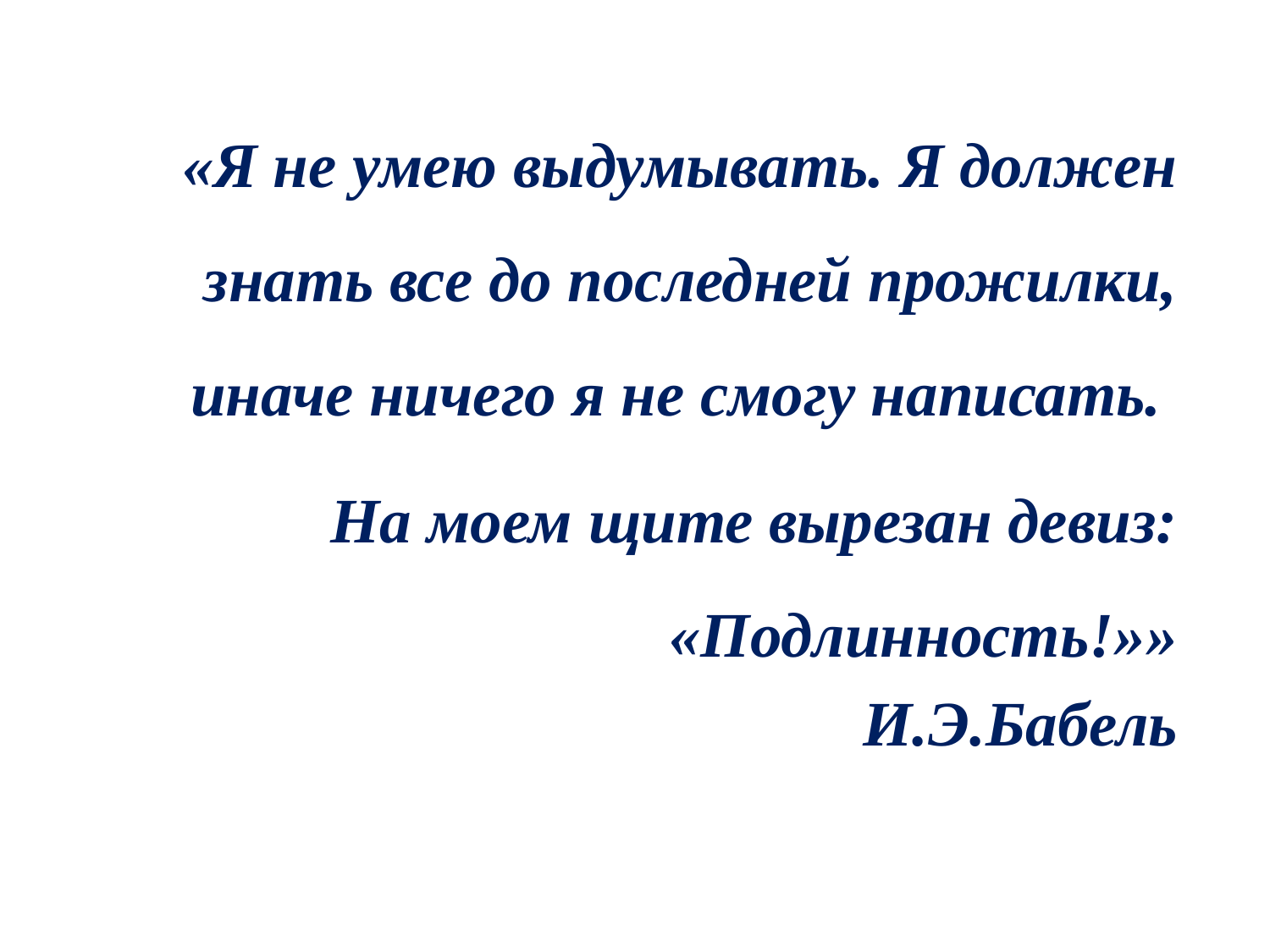

«Я не умею выдумывать. Я должен знать все до последней прожилки, иначе ничего я не смогу написать.
На моем щите вырезан девиз: «Подлинность!»»
И.Э.Бабель